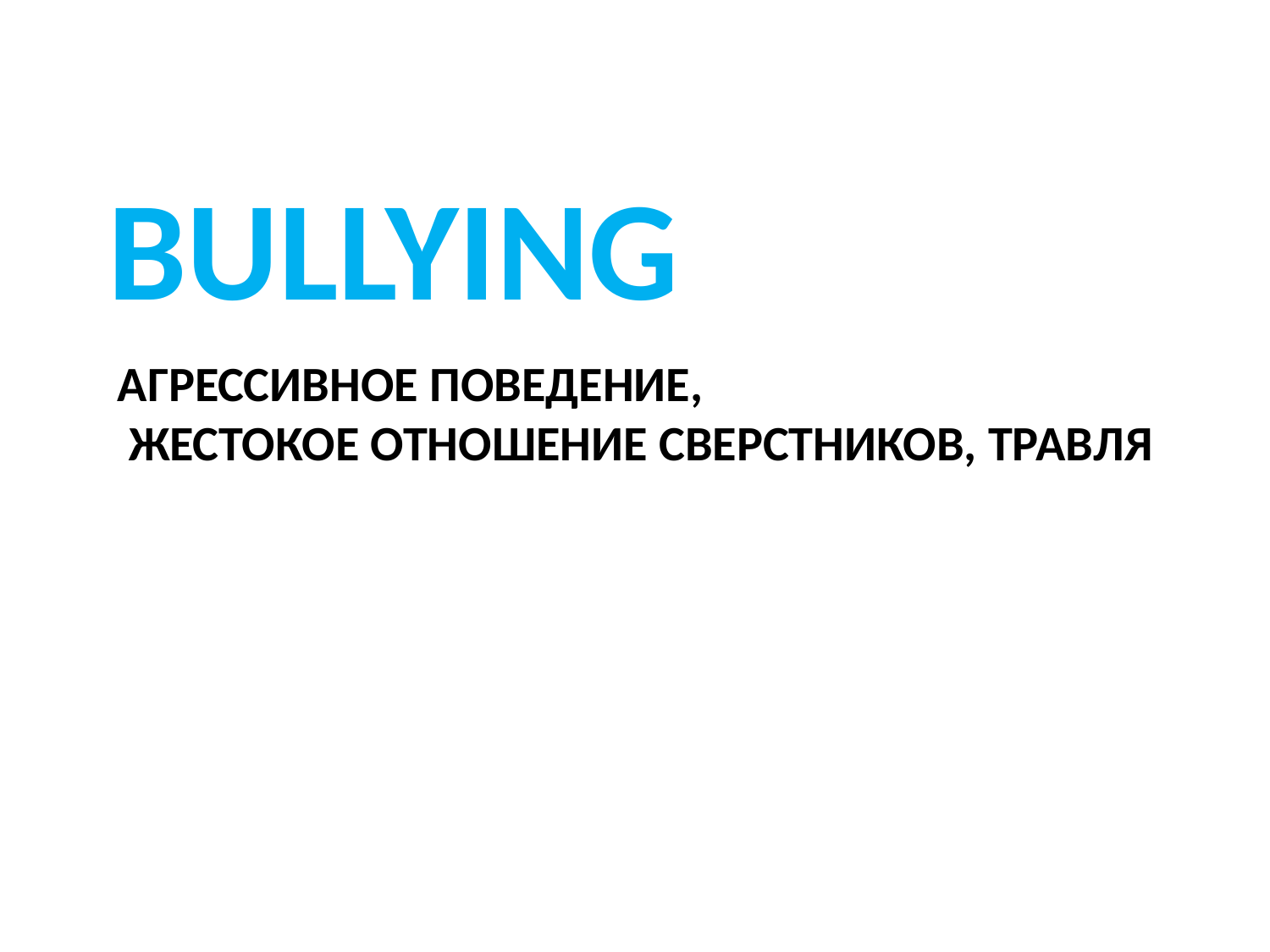

BULLYING
# агрессивное поведение, жестокое отношение сверстников, травля